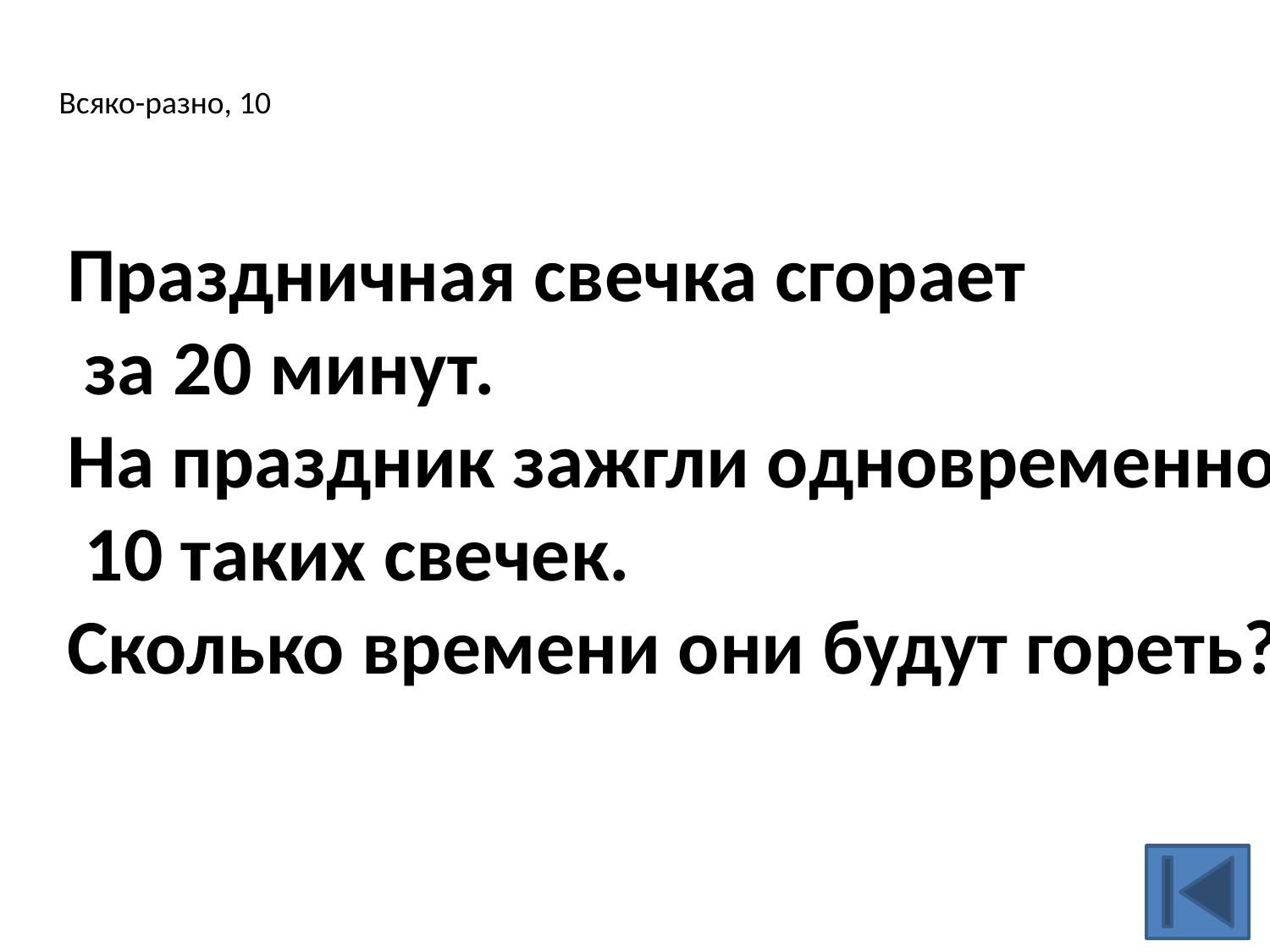

Всяко-разно, 10
Праздничная свечка сгорает
 за 20 минут.
На праздник зажгли одновременно
 10 таких свечек.
Сколько времени они будут гореть?